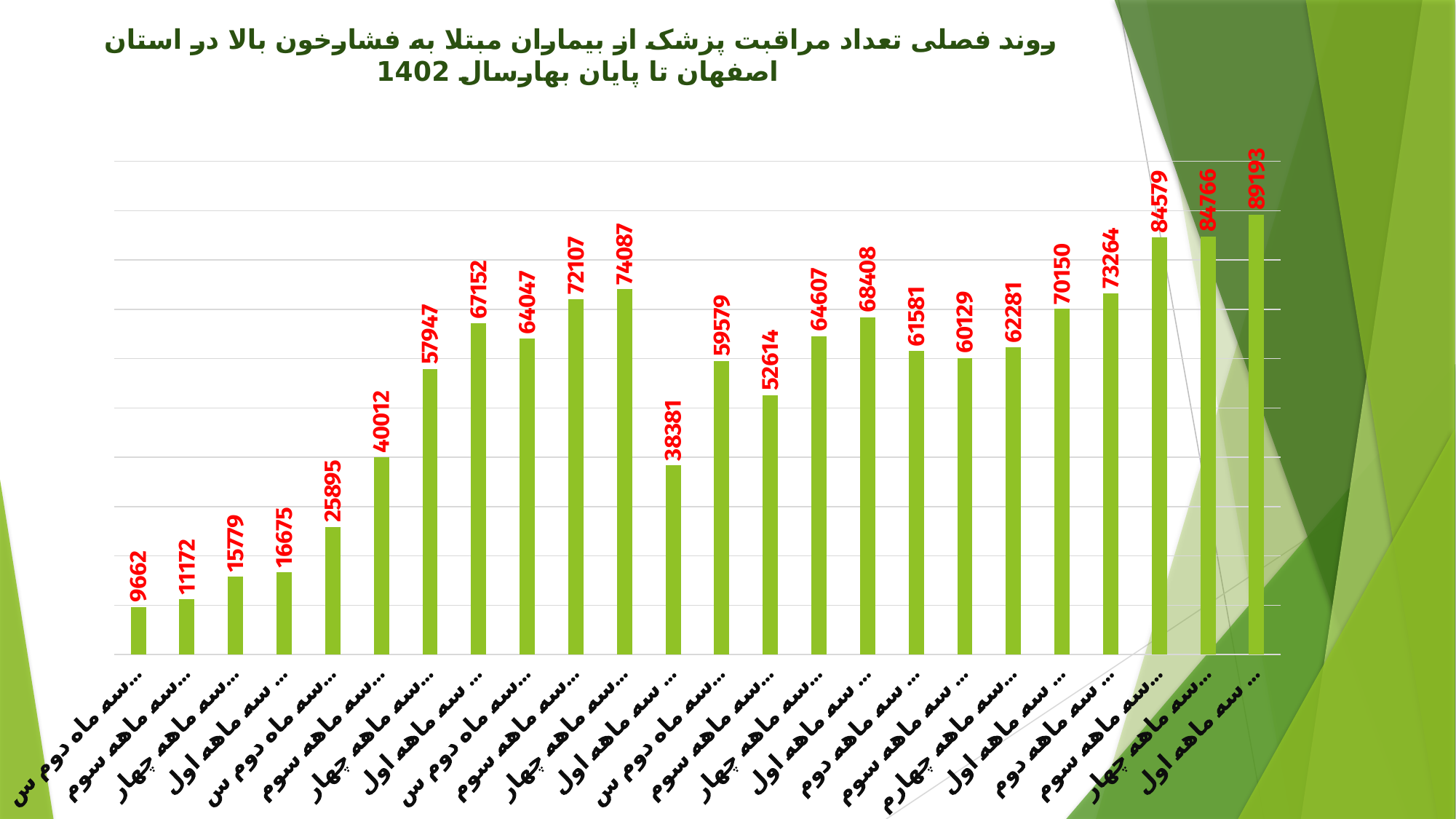

### Chart: روند فصلی تعداد مراقبت پزشک از بیماران مبتلا به فشارخون بالا در استان اصفهان تا پایان بهارسال 1402

| Category | استان |
|---|---|
| سه ماه دوم سال 96 | 9662.0 |
| سه ماهه سوم سال 96 | 11172.0 |
| سه ماهه چهارم سال 96 | 15779.0 |
| سه ماهه اول سال 97  | 16675.0 |
| سه ماه دوم سال 97 | 25895.0 |
| سه ماهه سوم سال 97 | 40012.0 |
| سه ماهه چهارم سال 97 | 57947.0 |
| سه ماهه اول سال 98  | 67152.0 |
| سه ماه دوم سال 98 | 64047.0 |
| سه ماهه سوم سال 98 | 72107.0 |
| سه ماهه چهارم سال 98 | 74087.0 |
| سه ماهه اول سال 99  | 38381.0 |
| سه ماه دوم سال 99 | 59579.0 |
| سه ماهه سوم سال 99 | 52614.0 |
| سه ماهه چهارم سال 99 | 64607.0 |
| سه ماهه اول سال 1400 | 68408.0 |
| سه ماهه دوم سال 1400 | 61581.0 |
| سه ماهه سوم سال 1400 | 60129.0 |
| سه ماهه چهارم سال 1400 | 62281.0 |
| سه ماهه اول سال 1401 | 70150.0 |
| سه ماهه دوم سال 1401 | 73264.0 |
| سه ماهه سوم سال1401 | 84579.0 |
| سه ماهه چهارم سال1401 | 84766.0 |
| سه ماهه اول سال1402 | 89193.0 |